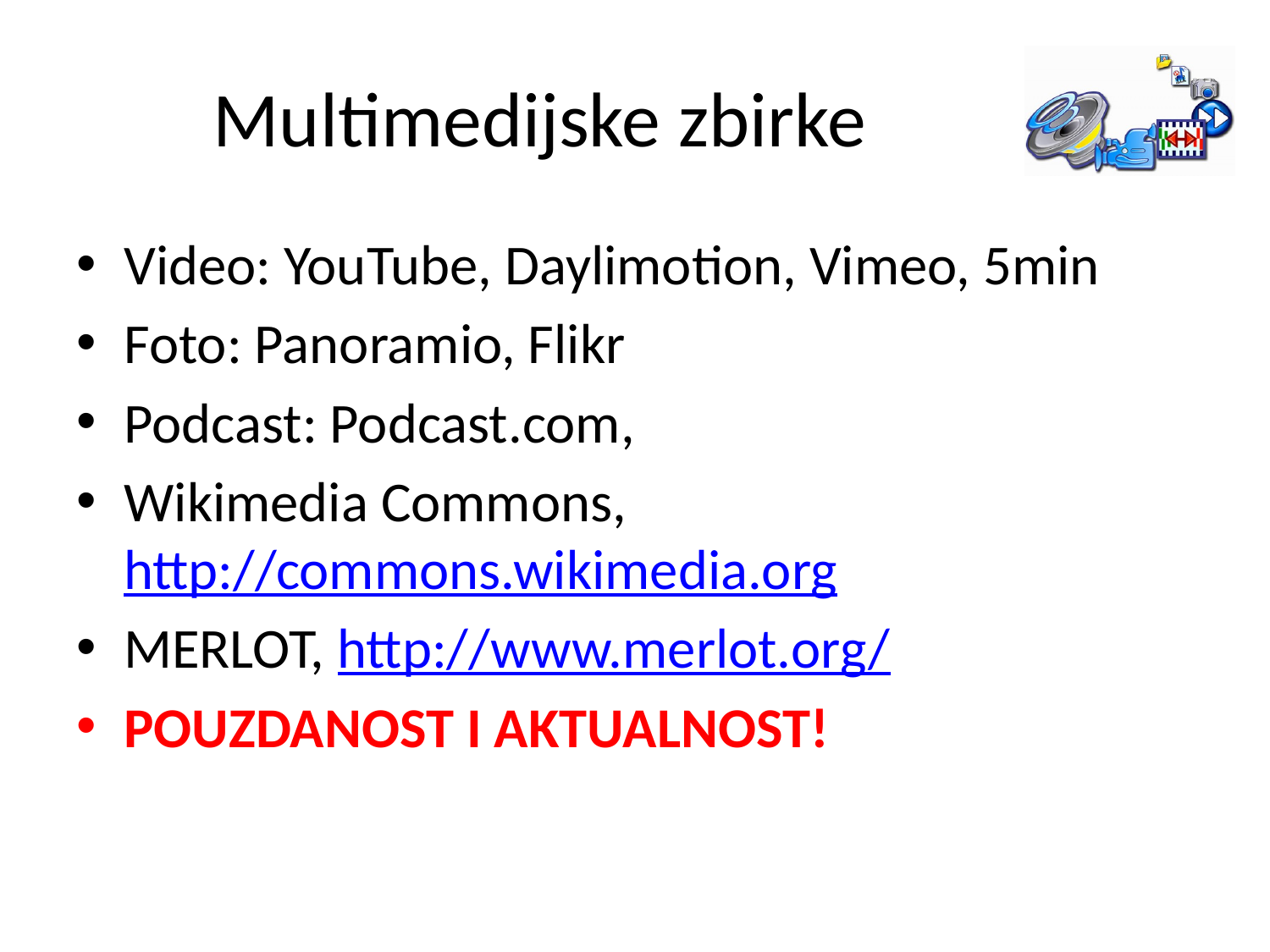

# Multimedijske zbirke
Video: YouTube, Daylimotion, Vimeo, 5min
Foto: Panoramio, Flikr
Podcast: Podcast.com,
Wikimedia Commons, http://commons.wikimedia.org
MERLOT, http://www.merlot.org/
POUZDANOST I AKTUALNOST!